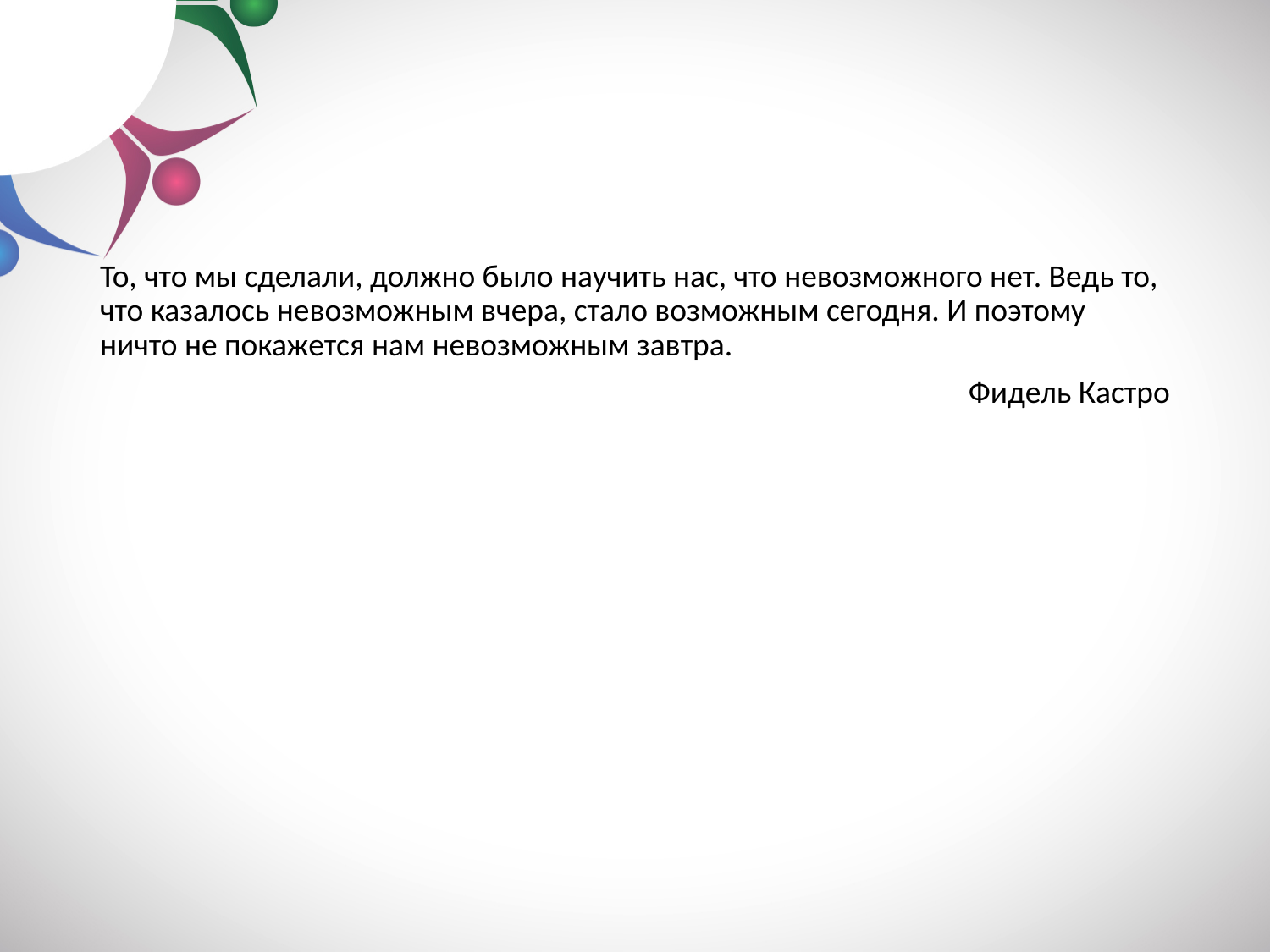

То, что мы сделали, должно было научить нас, что невозможного нет. Ведь то, что казалось невозможным вчера, стало возможным сегодня. И поэтому ничто не покажется нам невозможным завтра.
Фидель Кастро